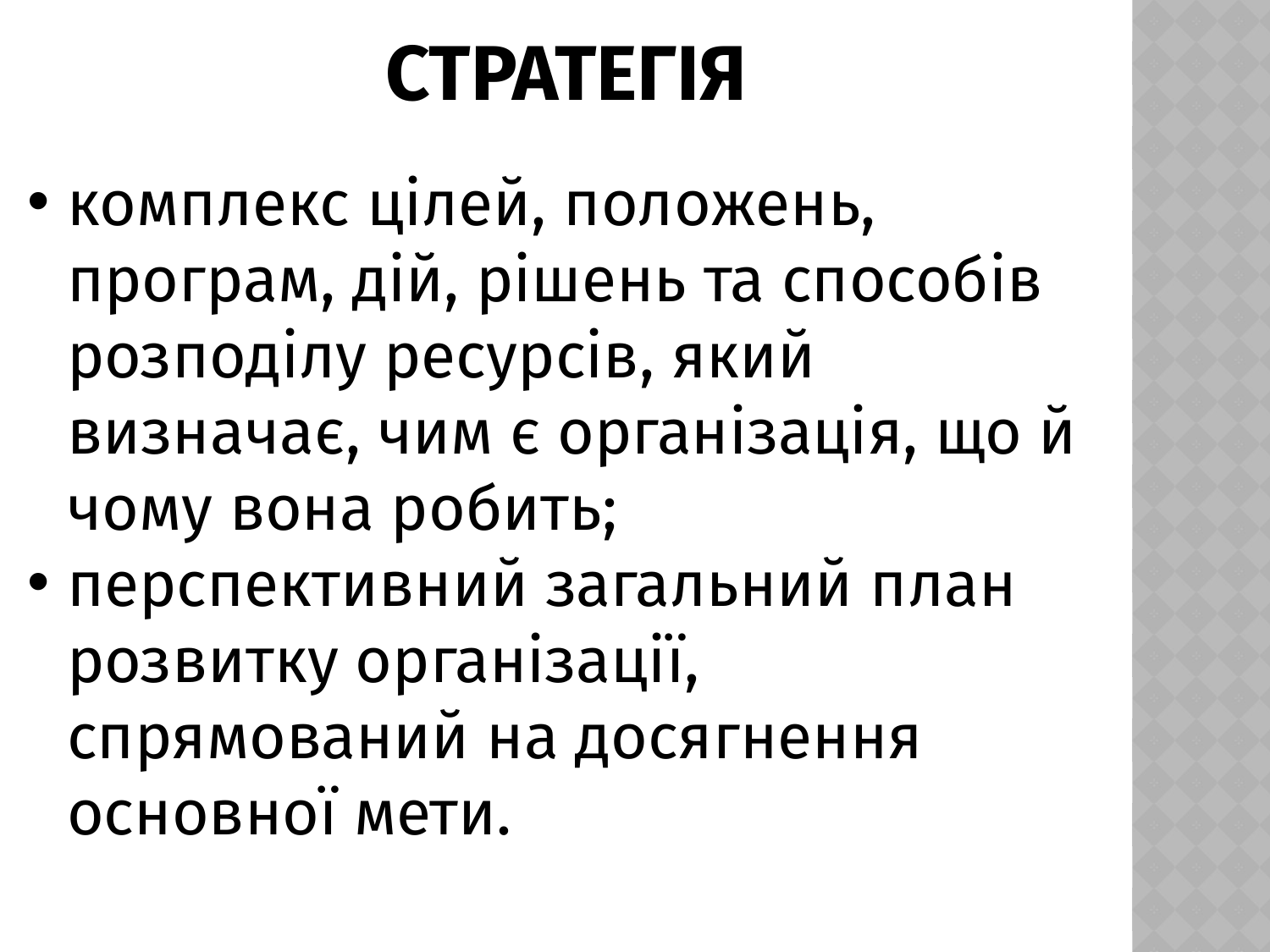

# Стратегія
комплекс цілей, положень, програм, дій, рішень та способів розподілу ресурсів, який визначає, чим є організація, що й чому вона робить;
перспективний загальний план розвитку організації, спрямований на досягнення основної мети.